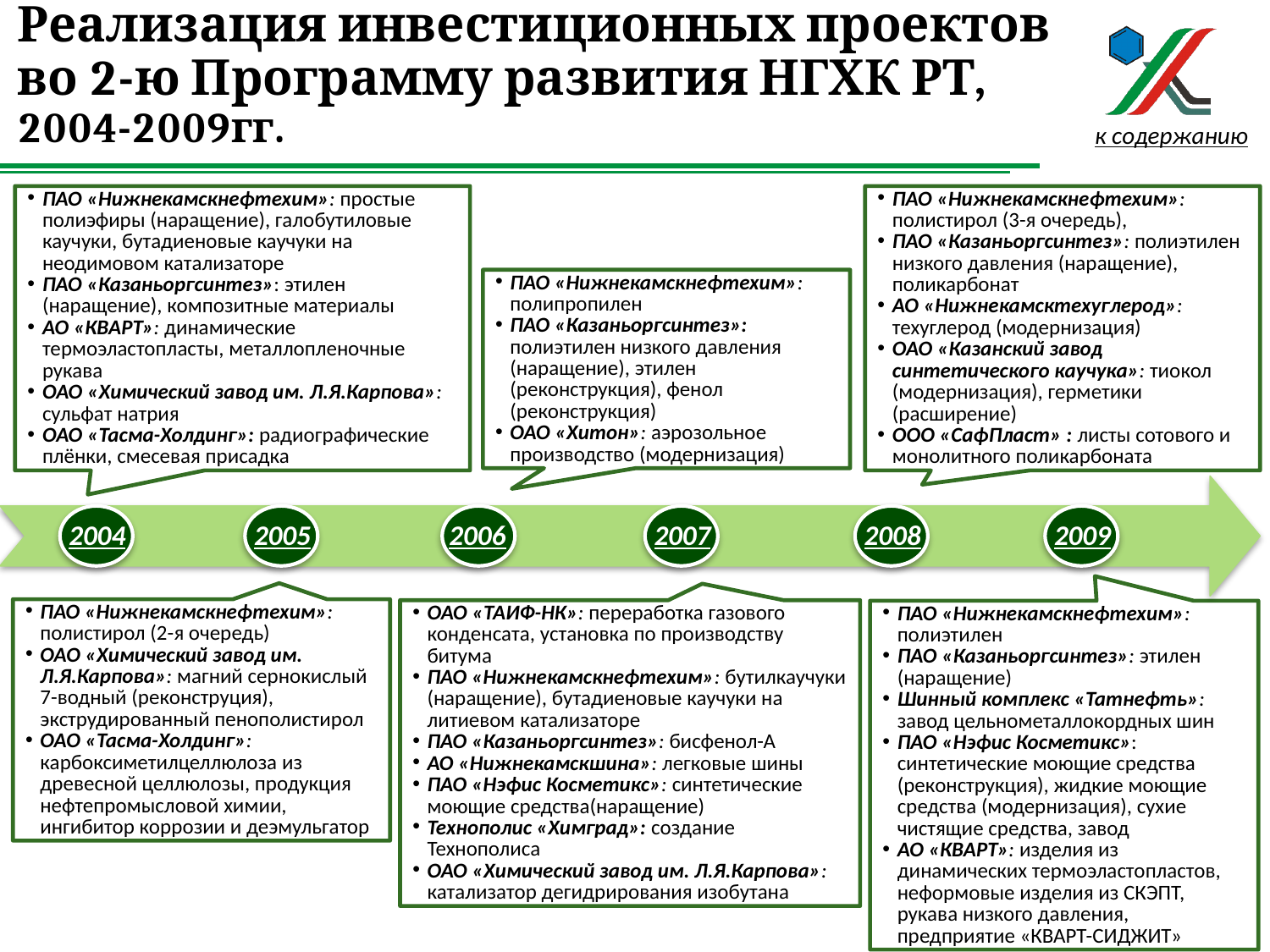

# Реализация инвестиционных проектов во 2-ю Программу развития НГХК РТ, 2004-2009гг.
к содержанию
ПАО «Нижнекамскнефтехим»: простые полиэфиры (наращение), галобутиловые каучуки, бутадиеновые каучуки на неодимовом катализаторе
ПАО «Казаньоргсинтез»: этилен (наращение), композитные материалы
АО «КВАРТ»: динамические термоэластопласты, металлопленочные рукава
ОАО «Химический завод им. Л.Я.Карпова»: сульфат натрия
ОАО «Тасма-Холдинг»: радиографические плёнки, смесевая присадка
ПАО «Нижнекамскнефтехим»: полистирол (3-я очередь),
ПАО «Казаньоргсинтез»: полиэтилен низкого давления (наращение), поликарбонат
АО «Нижнекамсктехуглерод»: техуглерод (модернизация)
ОАО «Казанский завод синтетического каучука»: тиокол (модернизация), герметики (расширение)
ООО «СафПласт» : листы сотового и монолитного поликарбоната
ПАО «Нижнекамскнефтехим»: полипропилен
ПАО «Казаньоргсинтез»: полиэтилен низкого давления (наращение), этилен (реконструкция), фенол (реконструкция)
ОАО «Хитон»: аэрозольное производство (модернизация)

2004
2005
2006
2007
2008
2009
ПАО «Нижнекамскнефтехим»: полистирол (2-я очередь)
ОАО «Химический завод им. Л.Я.Карпова»: магний сернокислый 7-водный (реконструция), экструдированный пенополистирол
ОАО «Тасма-Холдинг»: карбоксиметилцеллюлоза из древесной целлюлозы, продукция нефтепромысловой химии, ингибитор коррозии и деэмульгатор
ОАО «ТАИФ-НК»: переработка газового конденсата, установка по производству битума
ПАО «Нижнекамскнефтехим»: бутилкаучуки (наращение), бутадиеновые каучуки на литиевом катализаторе
ПАО «Казаньоргсинтез»: бисфенол-А
АО «Нижнекамскшина»: легковые шины
ПАО «Нэфис Косметикс»: синтетические моющие средства(наращение)
Технополис «Химград»: создание Технополиса
ОАО «Химический завод им. Л.Я.Карпова»: катализатор дегидрирования изобутана
ПАО «Нижнекамскнефтехим»: полиэтилен
ПАО «Казаньоргсинтез»: этилен (наращение)
Шинный комплекс «Татнефть»: завод цельнометаллокордных шин
ПАО «Нэфис Косметикс»: синтетические моющие средства (реконструкция), жидкие моющие средства (модернизация), сухие чистящие средства, завод
АО «КВАРТ»: изделия из динамических термоэластопластов, неформовые изделия из СКЭПТ, рукава низкого давления, предприятие «КВАРТ-СИДЖИТ»